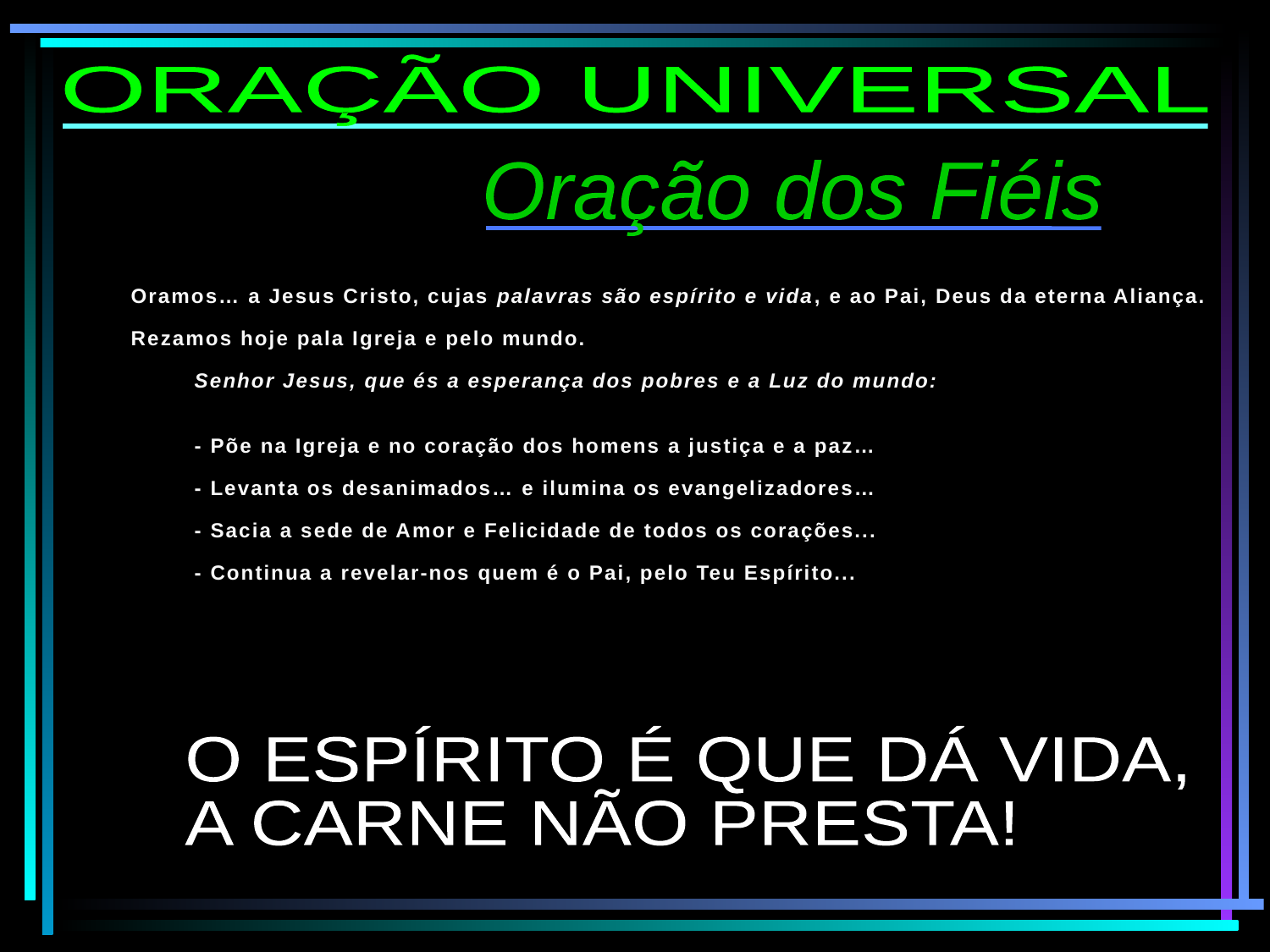

ORAÇÃO UNIVERSAL

Oração dos Fiéis

Oramos… a Jesus Cristo, cujas palavras são espírito e vida, e ao Pai, Deus da eterna Aliança. Rezamos hoje pala Igreja e pelo mundo.
Senhor Jesus, que és a esperança dos pobres e a Luz do mundo:

- Põe na Igreja e no coração dos homens a justiça e a paz…
- Levanta os desanimados… e ilumina os evangelizadores…
- Sacia a sede de Amor e Felicidade de todos os corações...
- Continua a revelar-nos quem é o Pai, pelo Teu Espírito...
O ESPÍRITO É QUE DÁ VIDA,
A CARNE NÃO PRESTA!